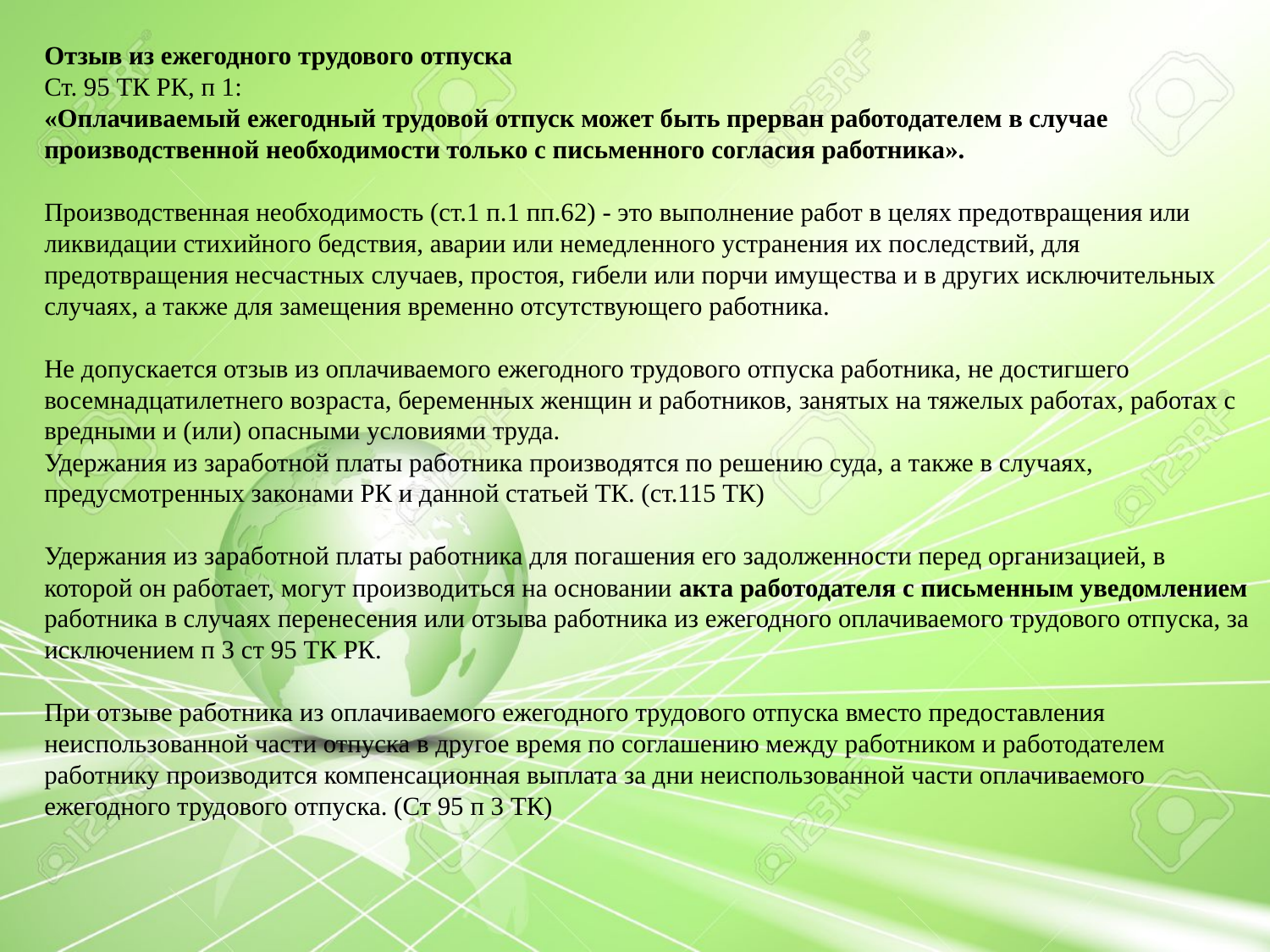

Отзыв из ежегодного трудового отпуска
Ст. 95 ТК РК, п 1:
«Оплачиваемый ежегодный трудовой отпуск может быть прерван работодателем в случае производственной необходимости только с письменного согласия работника».

Производственная необходимость (ст.1 п.1 пп.62) - это выполнение работ в целях предотвращения или ликвидации стихийного бедствия, аварии или немедленного устранения их последствий, для предотвращения несчастных случаев, простоя, гибели или порчи имущества и в других исключительных случаях, а также для замещения временно отсутствующего работника.

Не допускается отзыв из оплачиваемого ежегодного трудового отпуска работника, не достигшего восемнадцатилетнего возраста, беременных женщин и работников, занятых на тяжелых работах, работах с вредными и (или) опасными условиями труда.
Удержания из заработной платы работника производятся по решению суда, а также в случаях, предусмотренных законами РК и данной статьей ТК. (ст.115 ТК)

Удержания из заработной платы работника для погашения его задолженности перед организацией, в которой он работает, могут производиться на основании акта работодателя с письменным уведомлением работника в случаях перенесения или отзыва работника из ежегодного оплачиваемого трудового отпуска, за исключением п 3 ст 95 ТК РК.

При отзыве работника из оплачиваемого ежегодного трудового отпуска вместо предоставления неиспользованной части отпуска в другое время по соглашению между работником и работодателем работнику производится компенсационная выплата за дни неиспользованной части оплачиваемого ежегодного трудового отпуска. (Ст 95 п 3 ТК)